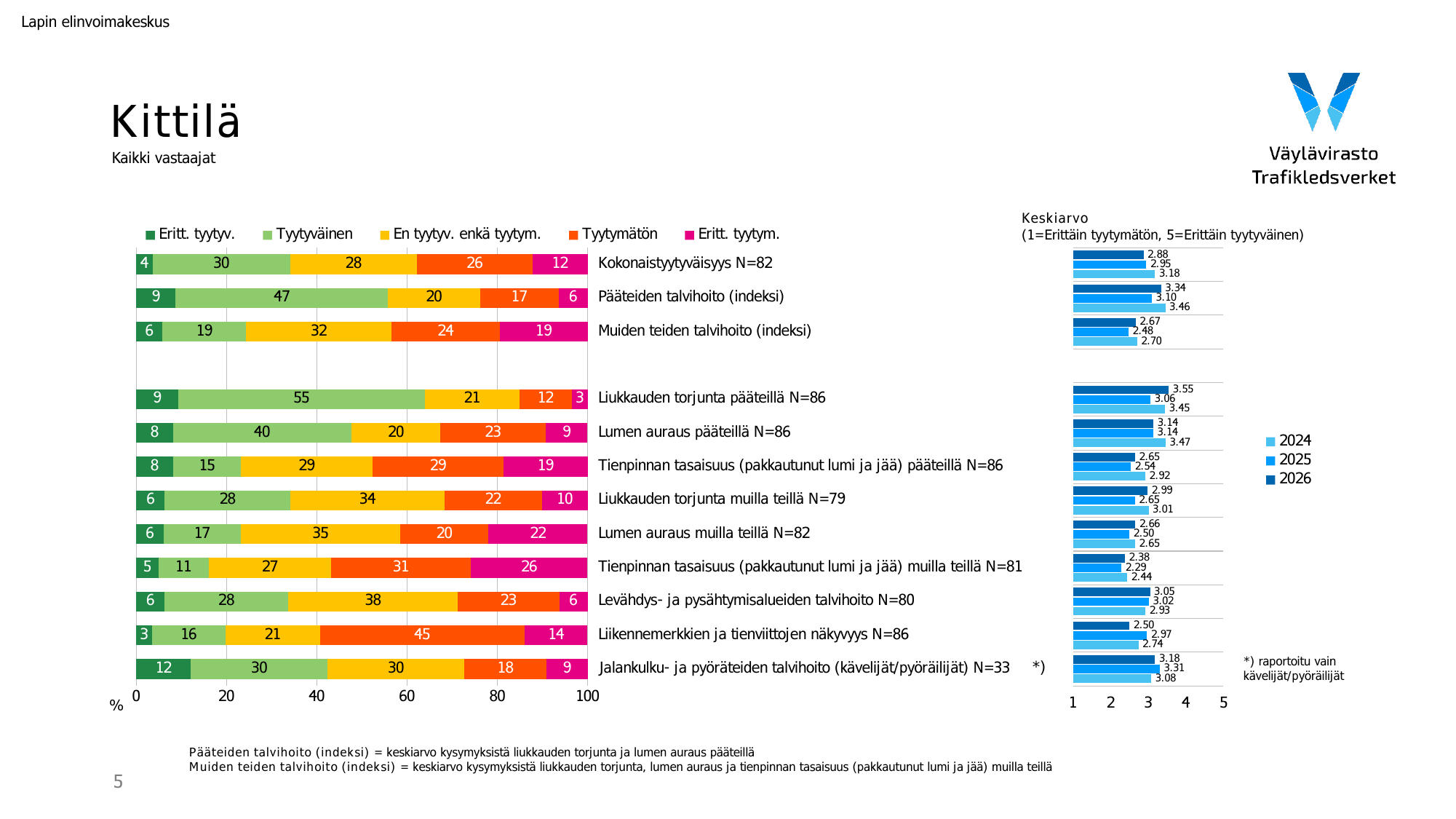

Lapin elinvoimakeskus
# Kittilä
Kaikki vastaajat
Keskiarvo
(1=Erittäin tyytymätön, 5=Erittäin tyytyväinen)

### Chart

| Category | Eritt. tyytyv. | Tyytyväinen | En tyytyv. enkä tyytym. | Tyytymätön | Eritt. tyytym. |
|---|---|---|---|---|---|
| Kokonaistyytyväisyys N=82 | 3.6585365853658534 | 30.48780487804878 | 28.04878048780488 | 25.609756097560975 | 12.195121951219512 |
| Pääteiden talvihoito (indeksi) | 8.720930232558139 | 47.09302325581395 | 20.348837209302324 | 17.441860465116278 | 6.395348837209302 |
| Muiden teiden talvihoito (indeksi) | 5.785123966942149 | 18.59504132231405 | 32.231404958677686 | 23.96694214876033 | 19.421487603305785 |
|  | None | None | None | None | None |
| Liukkauden torjunta pääteillä N=86 | 9.30232558139535 | 54.65116279069767 | 20.930232558139537 | 11.627906976744185 | 3.488372093023256 |
| Lumen auraus pääteillä N=86 | 8.13953488372093 | 39.53488372093023 | 19.767441860465116 | 23.25581395348837 | 9.30232558139535 |
| Tienpinnan tasaisuus (pakkautunut lumi ja jää) pääteillä N=86 | 8.13953488372093 | 15.11627906976744 | 29.069767441860467 | 29.069767441860467 | 18.6046511627907 |
| Liukkauden torjunta muilla teillä N=79 | 6.329113924050633 | 27.848101265822784 | 34.177215189873415 | 21.518987341772153 | 10.126582278481013 |
| Lumen auraus muilla teillä N=82 | 6.097560975609756 | 17.073170731707318 | 35.36585365853659 | 19.51219512195122 | 21.951219512195124 |
| Tienpinnan tasaisuus (pakkautunut lumi ja jää) muilla teillä N=81 | 4.938271604938271 | 11.11111111111111 | 27.160493827160494 | 30.864197530864196 | 25.925925925925924 |
| Levähdys- ja pysähtymisalueiden talvihoito N=80 | 6.25 | 27.500000000000004 | 37.5 | 22.5 | 6.25 |
| Liikennemerkkien ja tienviittojen näkyvyys N=86 | 3.488372093023256 | 16.27906976744186 | 20.930232558139537 | 45.348837209302324 | 13.953488372093023 |
| Jalankulku- ja pyöräteiden talvihoito (kävelijät/pyöräilijät) N=33 | 12.121212121212121 | 30.303030303030305 | 30.303030303030305 | 18.181818181818183 | 9.090909090909092 |

### Chart

| Category | 2026 | 2025 | 2024 |
|---|---|---|---|
*) raportoitu vain
kävelijät/pyöräilijät
*)
%
Pääteiden talvihoito (indeksi) = keskiarvo kysymyksistä liukkauden torjunta ja lumen auraus pääteillä
Muiden teiden talvihoito (indeksi) = keskiarvo kysymyksistä liukkauden torjunta, lumen auraus ja tienpinnan tasaisuus (pakkautunut lumi ja jää) muilla teillä

5